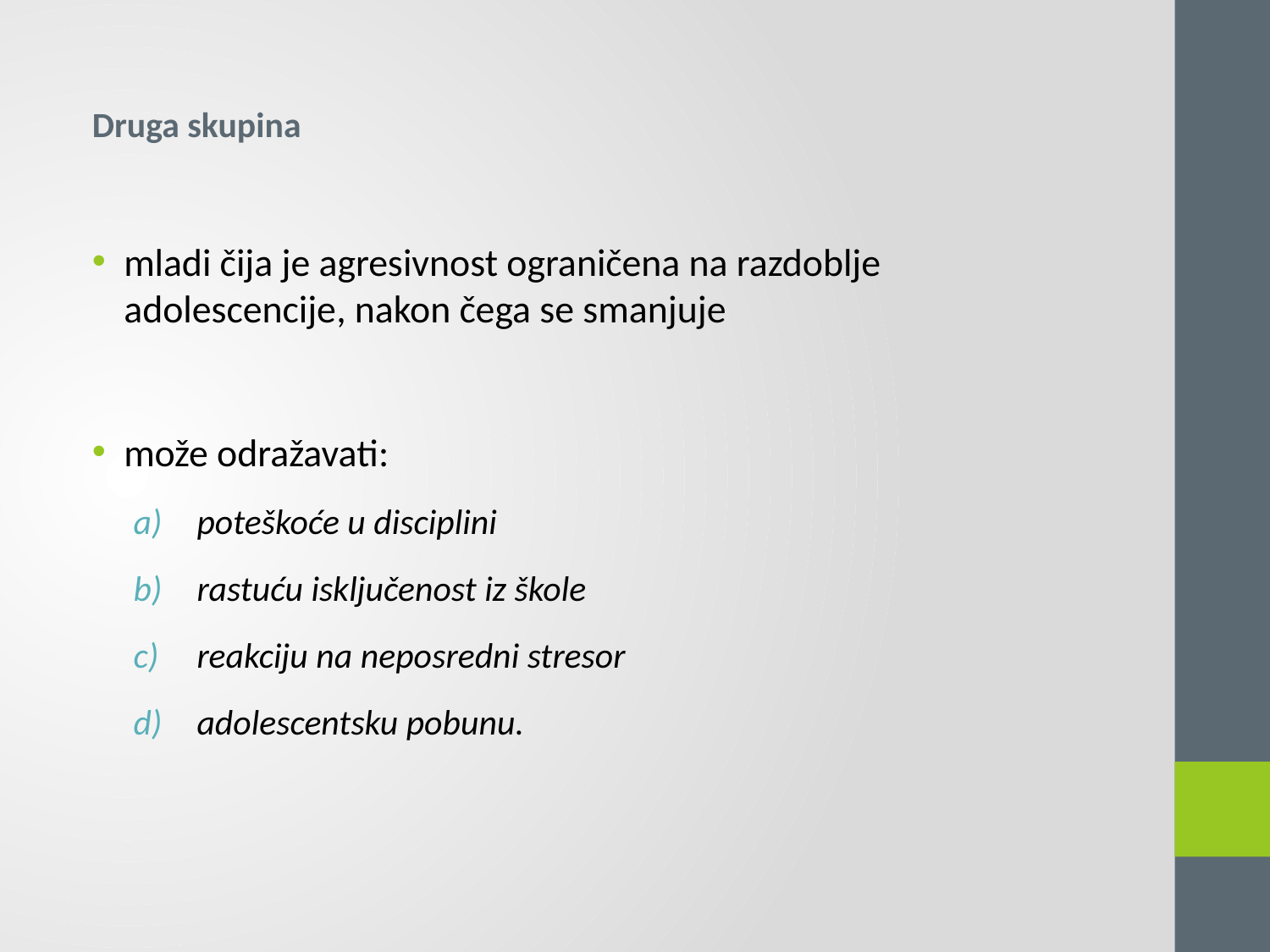

Druga skupina

mladi čija je agresivnost ograničena na razdoblje adolescencije, nakon čega se smanjuje

može odražavati:
poteškoće u disciplini
rastuću isključenost iz škole
reakciju na neposredni stresor
adolescentsku pobunu.